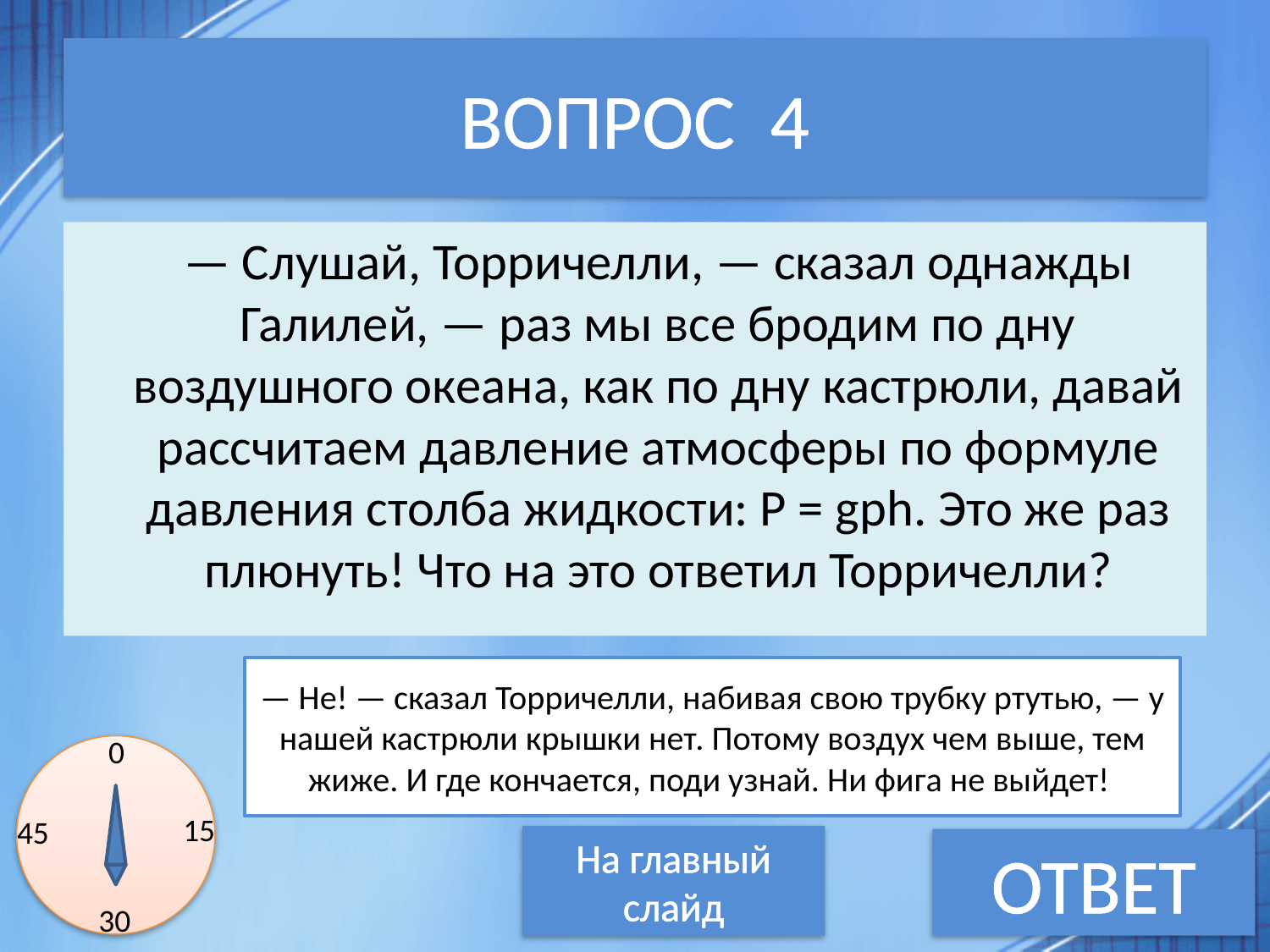

# ВОПРОС  4
	— Слушай, Торричелли, — сказал однажды Галилей, — раз мы все бродим по дну воздушного океана, как по дну кастрюли, давай рассчитаем давление атмосферы по формуле давления столба жидкости: Р = gph. Это же раз плюнуть! Что на это ответил Торричелли?
— Не! — сказал Торричелли, набивая свою трубку ртутью, — у нашей кастрюли крышки нет. Потому воздух чем выше, тем жиже. И где кончается, поди узнай. Ни фига не выйдет!
0

15
45
На главный слайд
ОТВЕТ
30